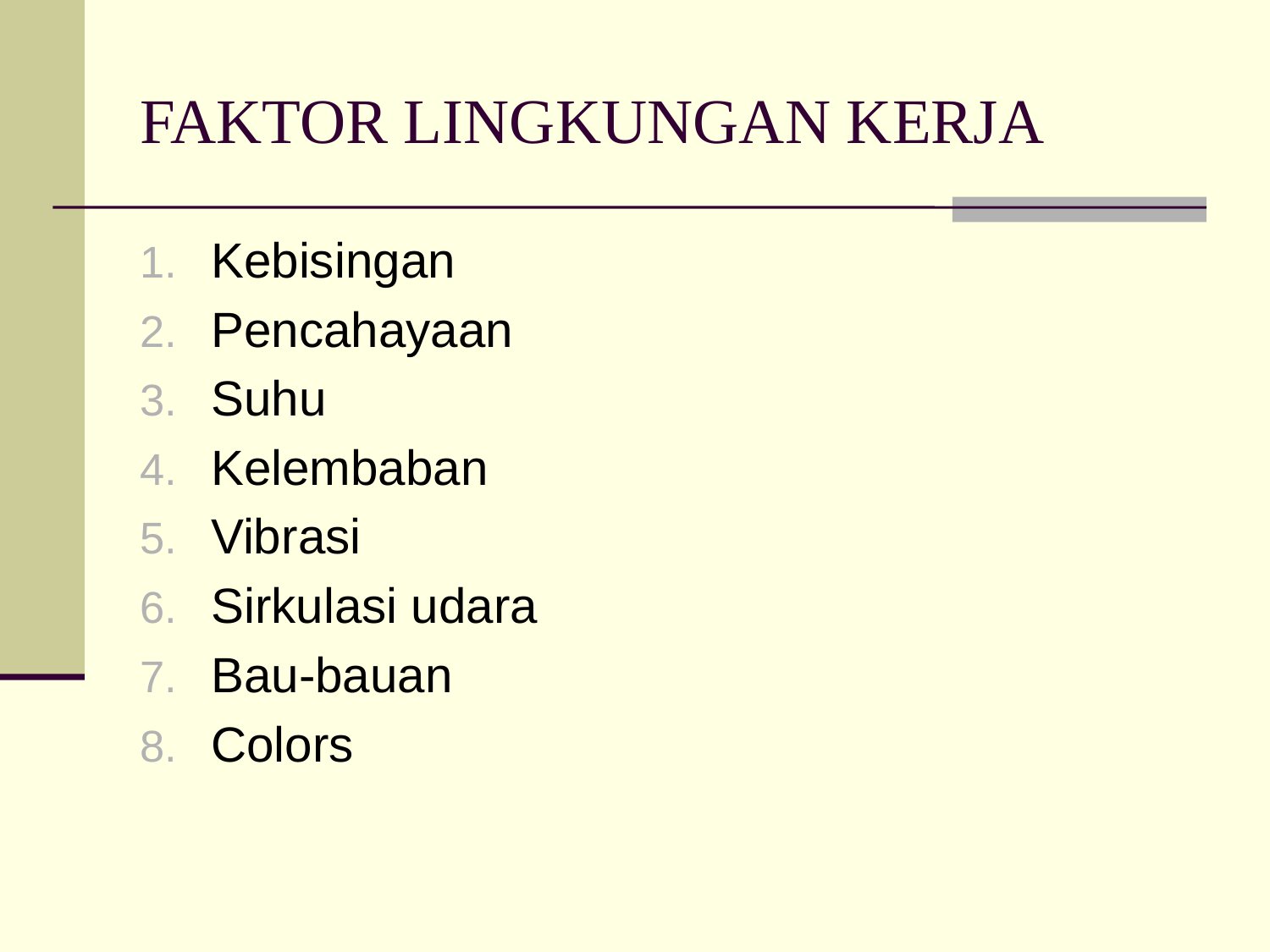

# FAKTOR LINGKUNGAN KERJA
Kebisingan
Pencahayaan
Suhu
Kelembaban
Vibrasi
Sirkulasi udara
Bau-bauan
Colors